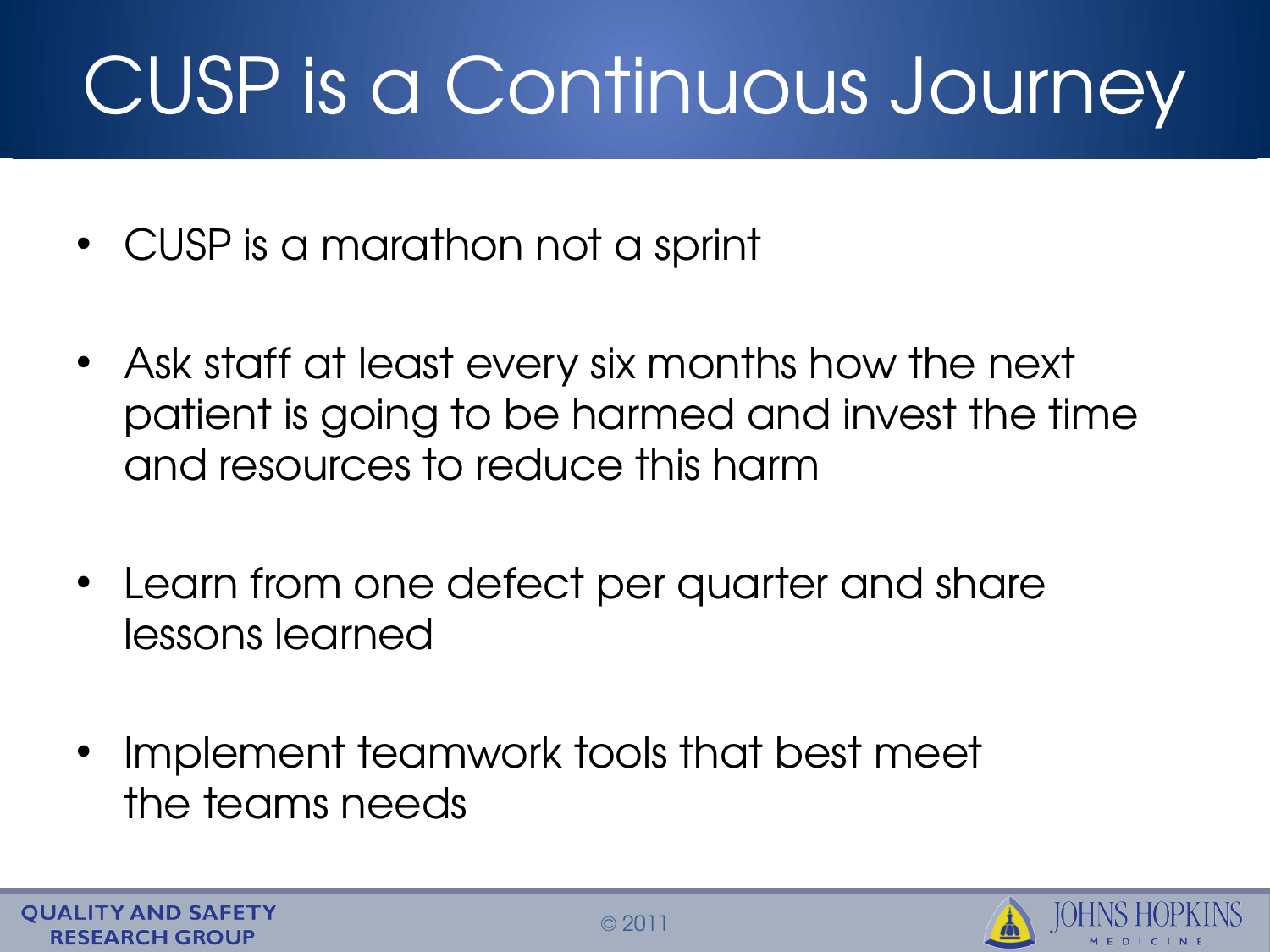

# CUSP is a Continuous Journey
CUSP is a marathon not a sprint

Ask staff at least every six months how the next patient is going to be harmed and invest the time and resources to reduce this harm

Learn from one defect per quarter and share lessons learned

Implement teamwork tools that best meet
the teams needs